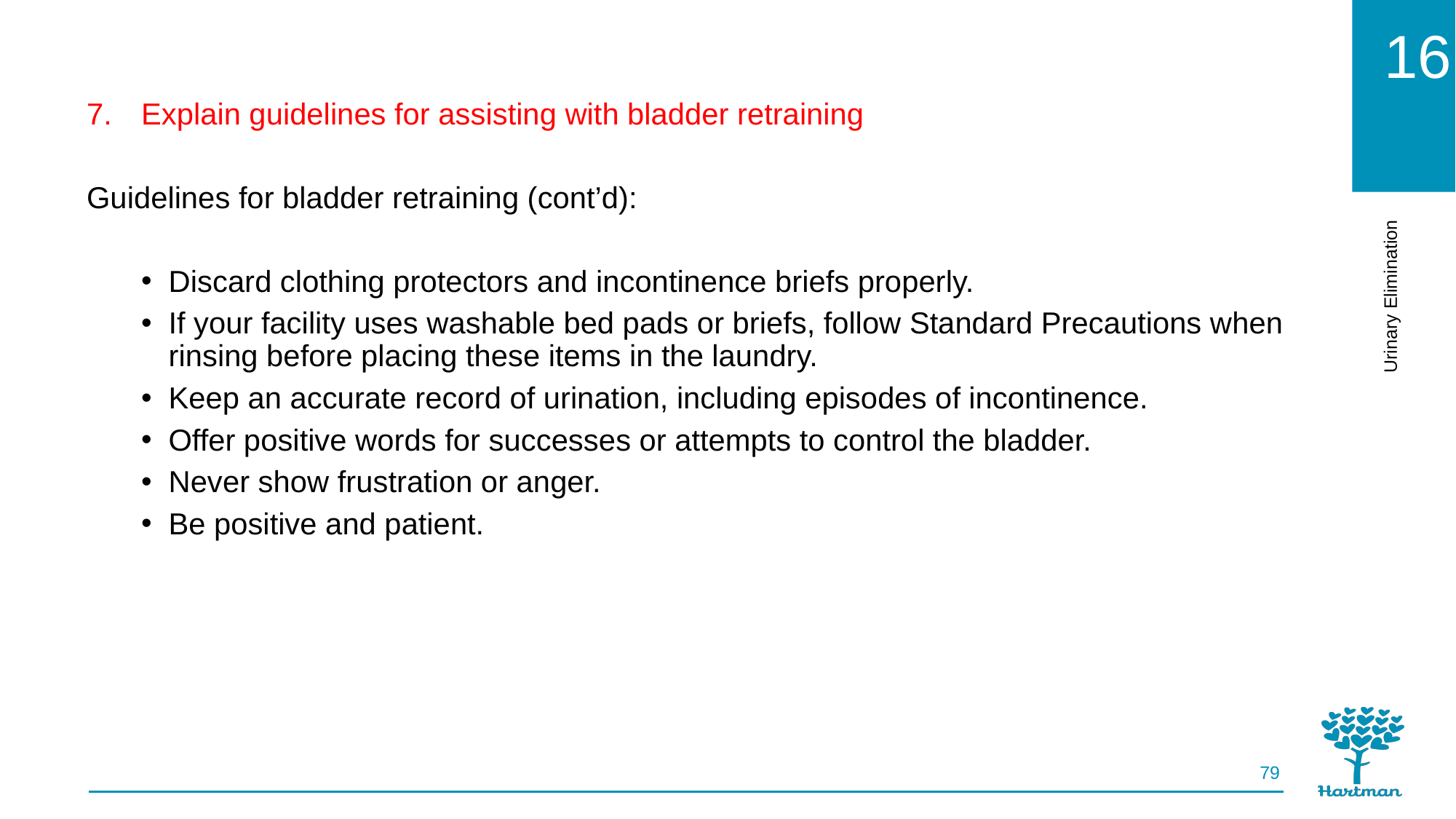

Explain guidelines for assisting with bladder retraining

Guidelines for bladder retraining (cont’d):

Discard clothing protectors and incontinence briefs properly.
If your facility uses washable bed pads or briefs, follow Standard Precautions when rinsing before placing these items in the laundry.
Keep an accurate record of urination, including episodes of incontinence.
Offer positive words for successes or attempts to control the bladder.
Never show frustration or anger.
Be positive and patient.

79